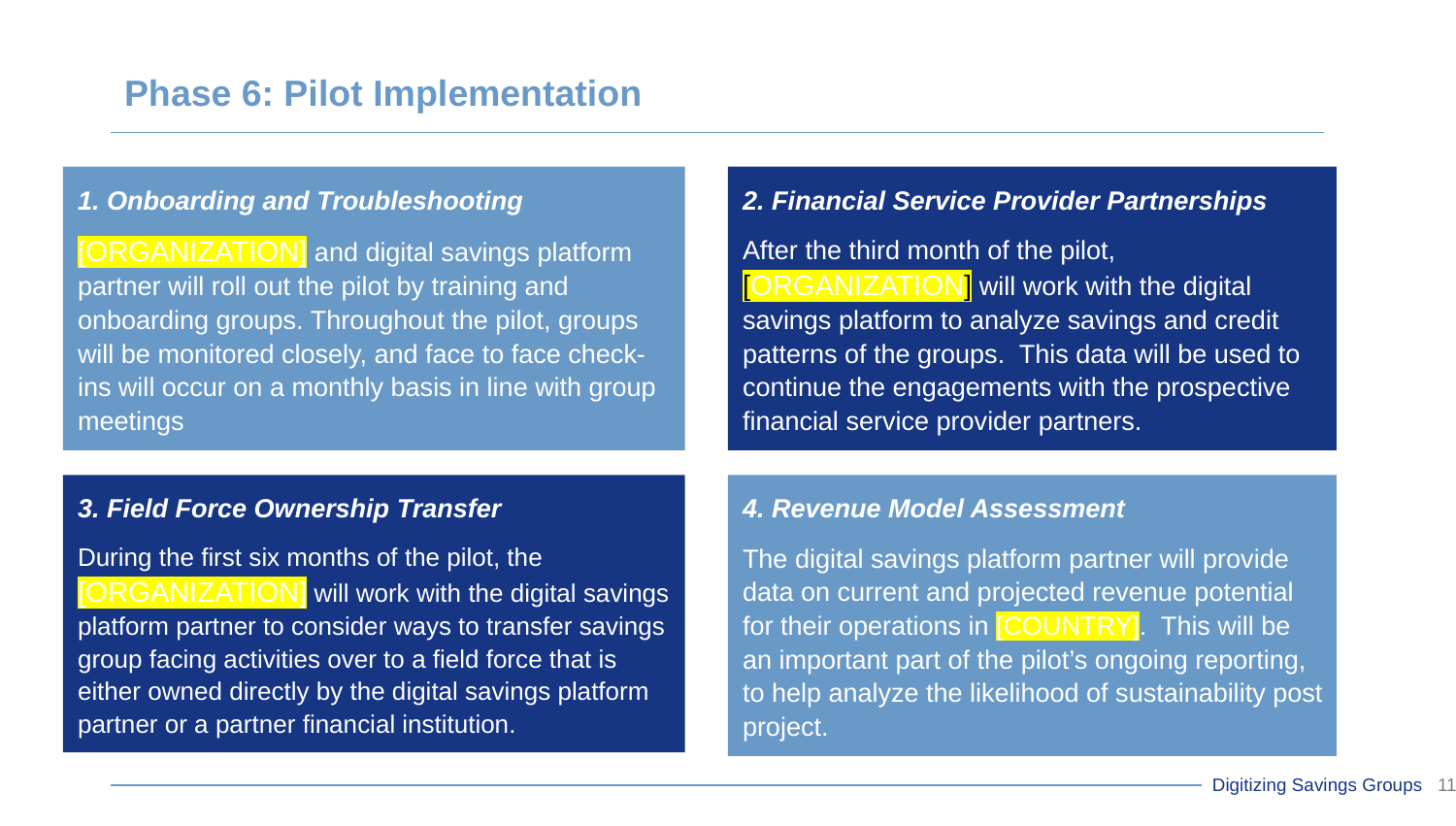

# Phase 6: Pilot Implementation
1. Onboarding and Troubleshooting
[ORGANIZATION] and digital savings platform partner will roll out the pilot by training and onboarding groups. Throughout the pilot, groups will be monitored closely, and face to face check-ins will occur on a monthly basis in line with group meetings
2. Financial Service Provider Partnerships
After the third month of the pilot, [ORGANIZATION] will work with the digital savings platform to analyze savings and credit patterns of the groups.  This data will be used to continue the engagements with the prospective financial service provider partners.
3. Field Force Ownership Transfer
During the first six months of the pilot, the [ORGANIZATION] will work with the digital savings platform partner to consider ways to transfer savings group facing activities over to a field force that is either owned directly by the digital savings platform partner or a partner financial institution.
4. Revenue Model Assessment
The digital savings platform partner will provide data on current and projected revenue potential for their operations in [COUNTRY].  This will be an important part of the pilot’s ongoing reporting, to help analyze the likelihood of sustainability post project.
Digitizing Savings Groups   11